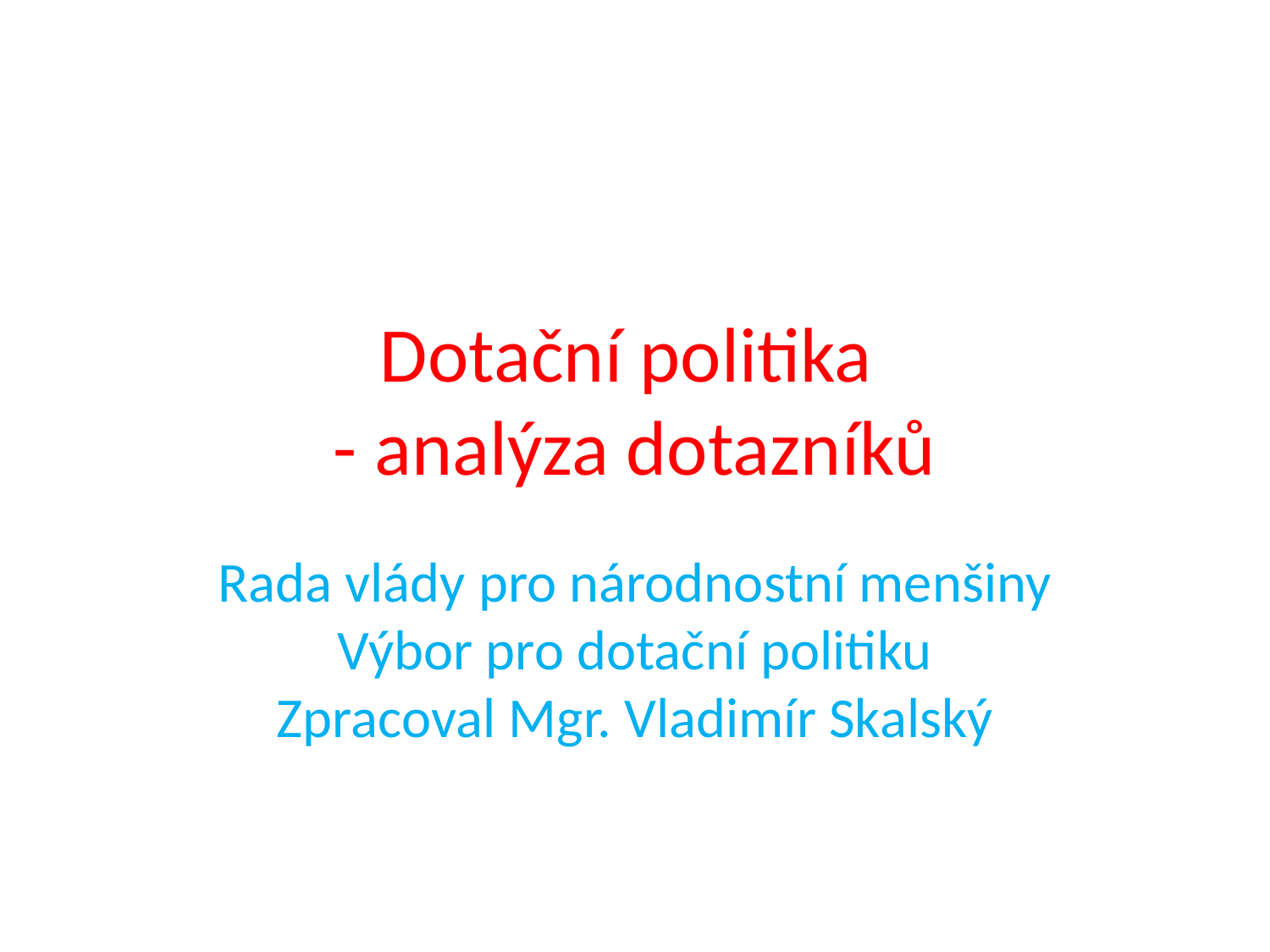

# Dotační politika - analýza dotazníků
Rada vlády pro národnostní menšiny
Výbor pro dotační politiku
Zpracoval Mgr. Vladimír Skalský